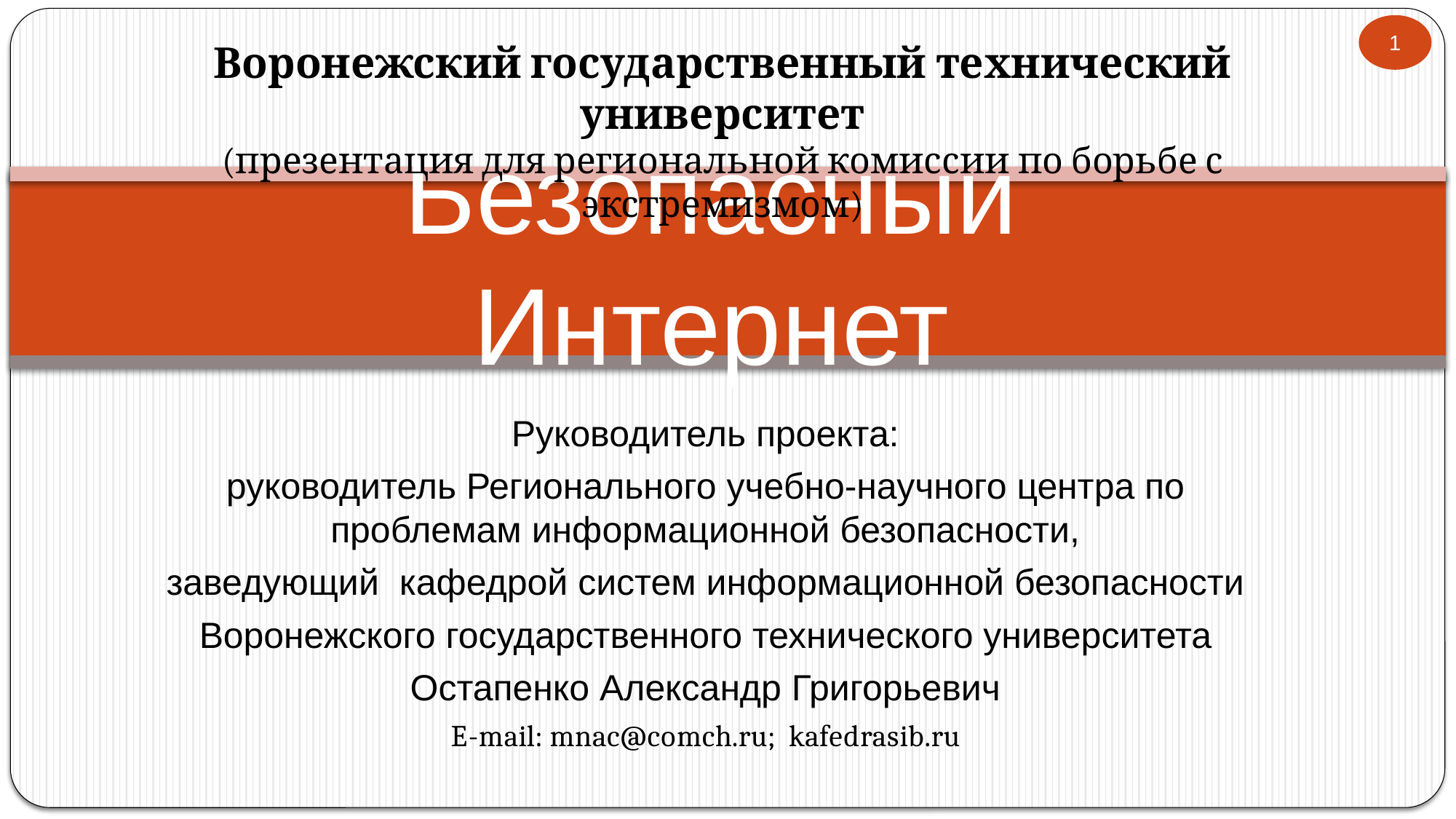

1
# Безопасный Интернет
Воронежский государственный технический университет
(презентация для региональной комиссии по борьбе с экстремизмом)
Руководитель проекта:
руководитель Регионального учебно-научного центра по проблемам информационной безопасности,
заведующий  кафедрой систем информационной безопасности
Воронежского государственного технического университета
Остапенко Александр Григорьевич
E-mail: mnac@comch.ru;  kafedrasib.ru